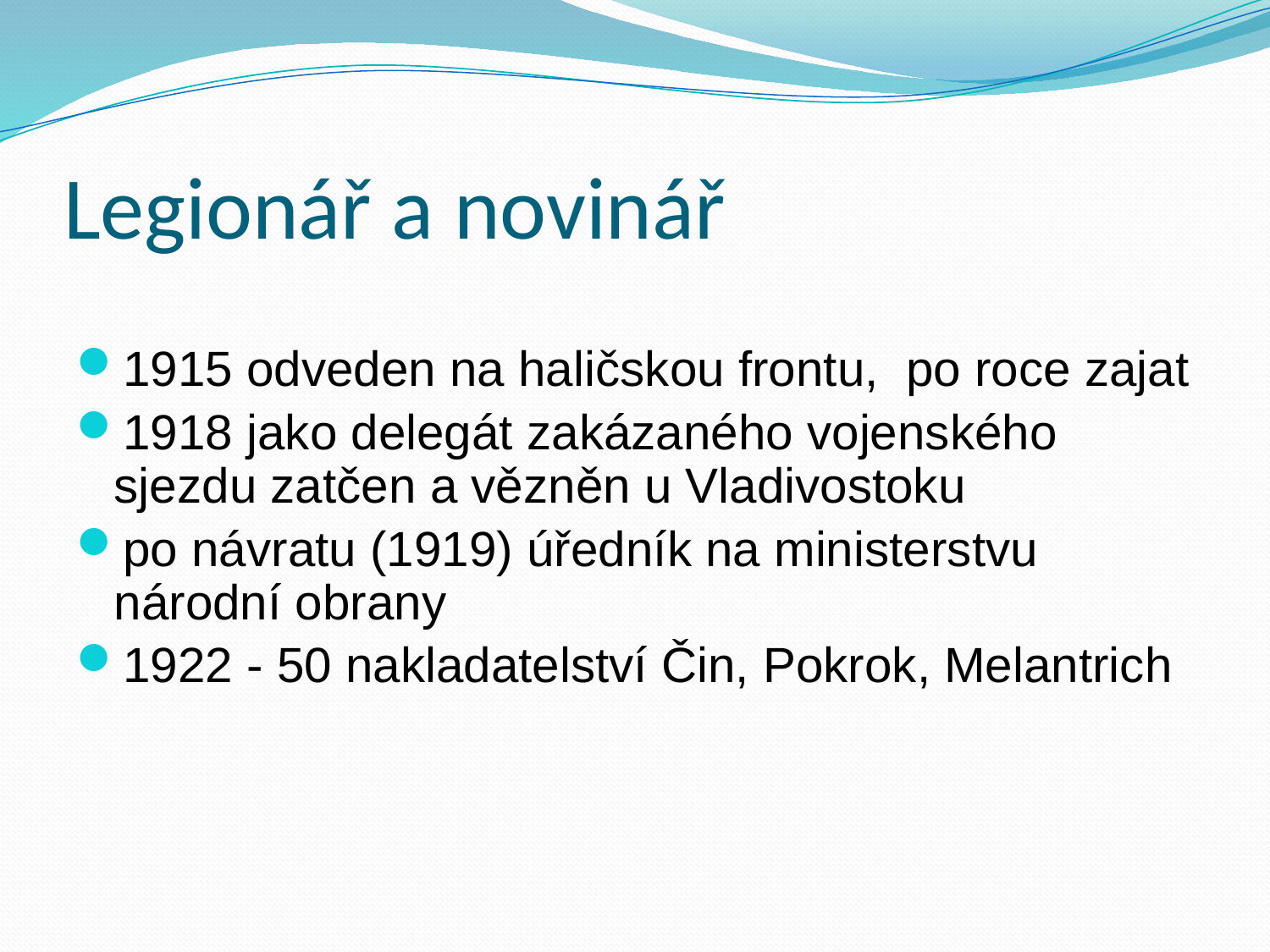

# Legionář a novinář

1915 odveden na haličskou frontu,  po roce zajat
1918 jako delegát zakázaného vojenského sjezdu zatčen a vězněn u Vladivostoku
po návratu (1919) úředník na ministerstvu národní obrany
1922 - 50 nakladatelství Čin, Pokrok, Melantrich